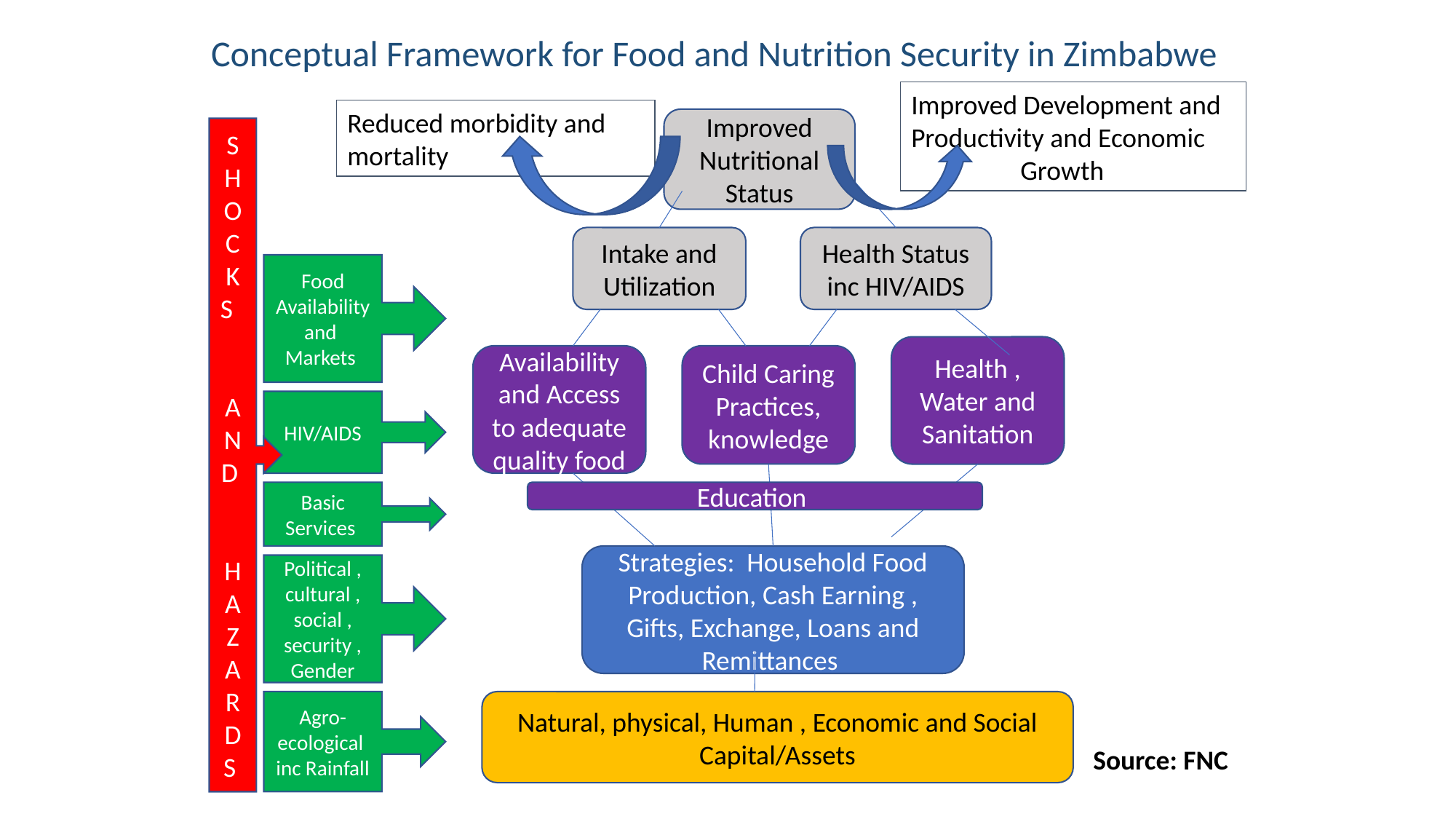

Conceptual Framework for Food and Nutrition Security in Zimbabwe
Improved Development and Productivity and Economic 	Growth

Reduced morbidity and mortality
Improved Nutritional Status
SHOCKS
 AND
 HAZARDS

Intake and Utilization
Health Status inc HIV/AIDS
Food Availability and  Markets
Health , Water and Sanitation
Availability and Access to adequate quality food
Child Caring Practices, knowledge
HIV/AIDS
Basic Services
Education
Strategies:  Household Food Production, Cash Earning , Gifts, Exchange, Loans and Remittances
Political , cultural , social , security , Gender
Agro-ecological  inc Rainfall
Natural, physical, Human , Economic and Social Capital/Assets
Source: FNC